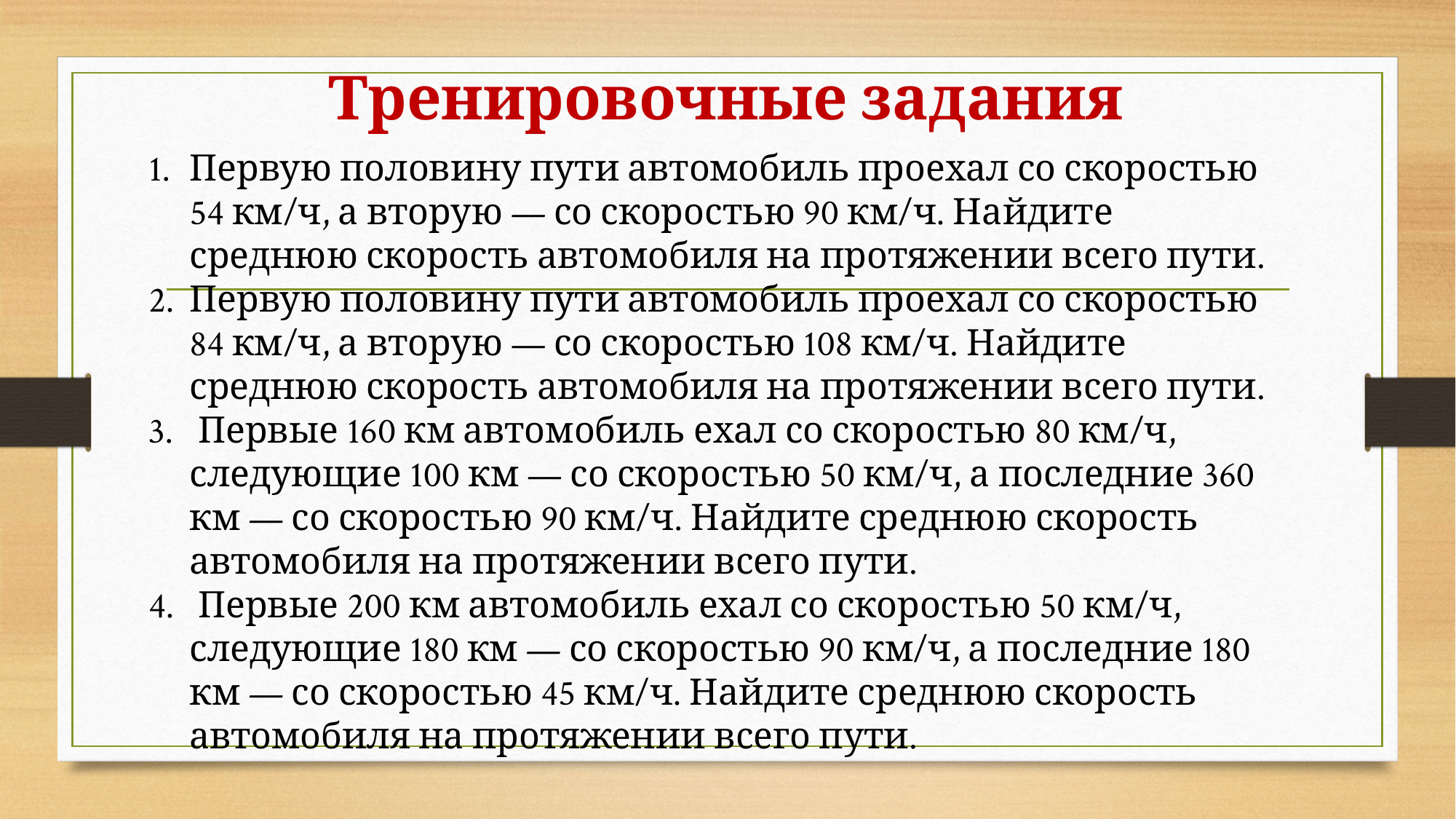

# Тренировочные задания
Первую половину пути автомобиль проехал со скоростью 54 км/ч, а вторую — со скоростью 90 км/ч. Найдите среднюю скорость автомобиля на протяжении всего пути.
Первую половину пути автомобиль проехал со скоростью 84 км/ч, а вторую — со скоростью 108 км/ч. Найдите среднюю скорость автомобиля на протяжении всего пути.
 Первые 160 км автомобиль ехал со скоростью 80 км/ч, следующие 100 км — со скоростью 50 км/ч, а последние 360 км — со скоростью 90 км/ч. Найдите среднюю скорость автомобиля на протяжении всего пути.
 Первые 200 км автомобиль ехал со скоростью 50 км/ч, следующие 180 км — со скоростью 90 км/ч, а последние 180 км — со скоростью 45 км/ч. Найдите среднюю скорость автомобиля на протяжении всего пути.